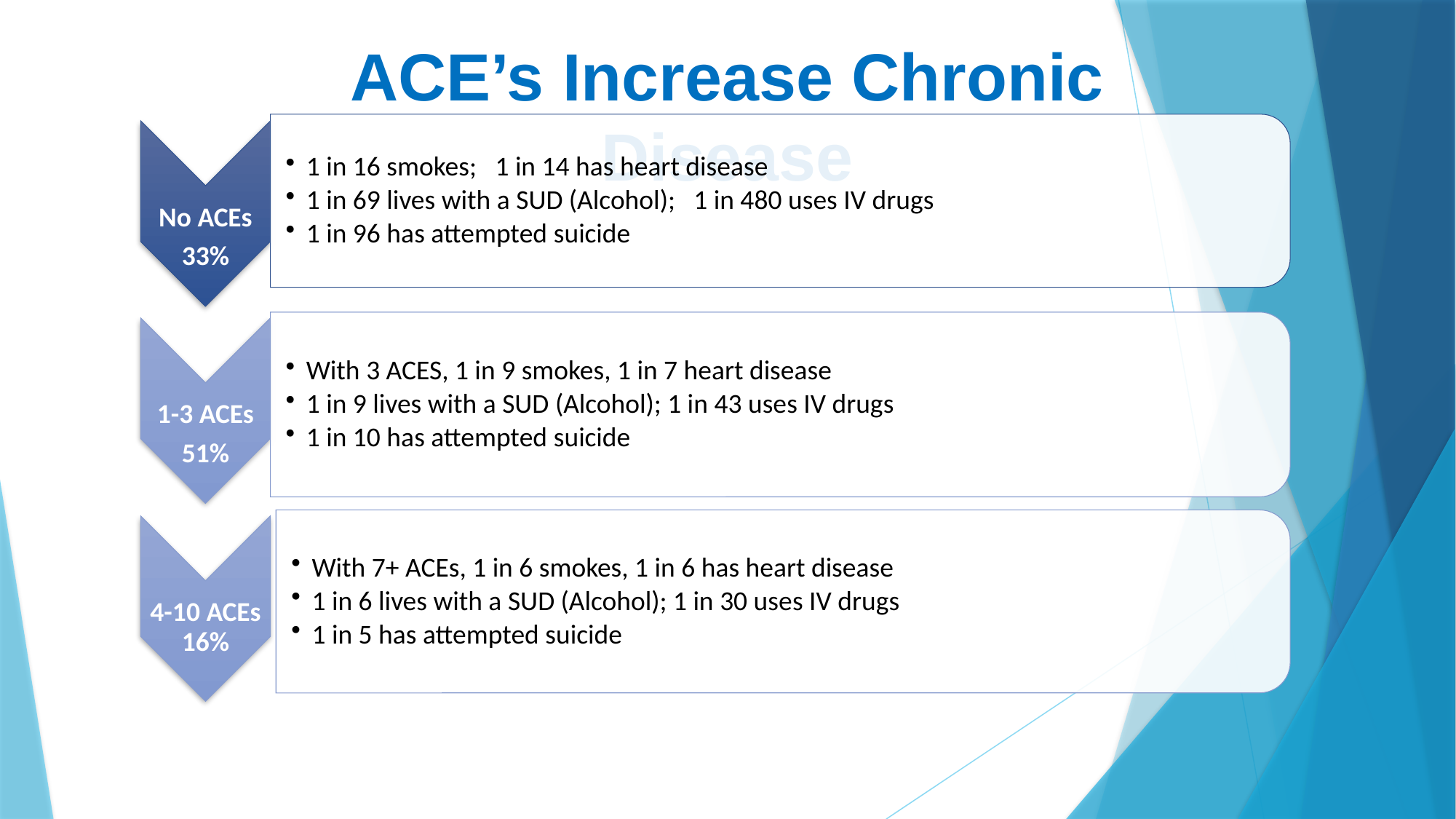

# ACE’s Increase Chronic Disease

No ACEs
33%
1 in 16 smokes;   1 in 14 has heart disease
1 in 69 lives with a SUD (Alcohol);   1 in 480 uses IV drugs
1 in 96 has attempted suicide

1-3 ACEs
51%
With 3 ACES, 1 in 9 smokes, 1 in 7 heart disease
1 in 9 lives with a SUD (Alcohol); 1 in 43 uses IV drugs
1 in 10 has attempted suicide

4-10 ACEs
16%
With 7+ ACEs, 1 in 6 smokes, 1 in 6 has heart disease
1 in 6 lives with a SUD (Alcohol); 1 in 30 uses IV drugs
1 in 5 has attempted suicide